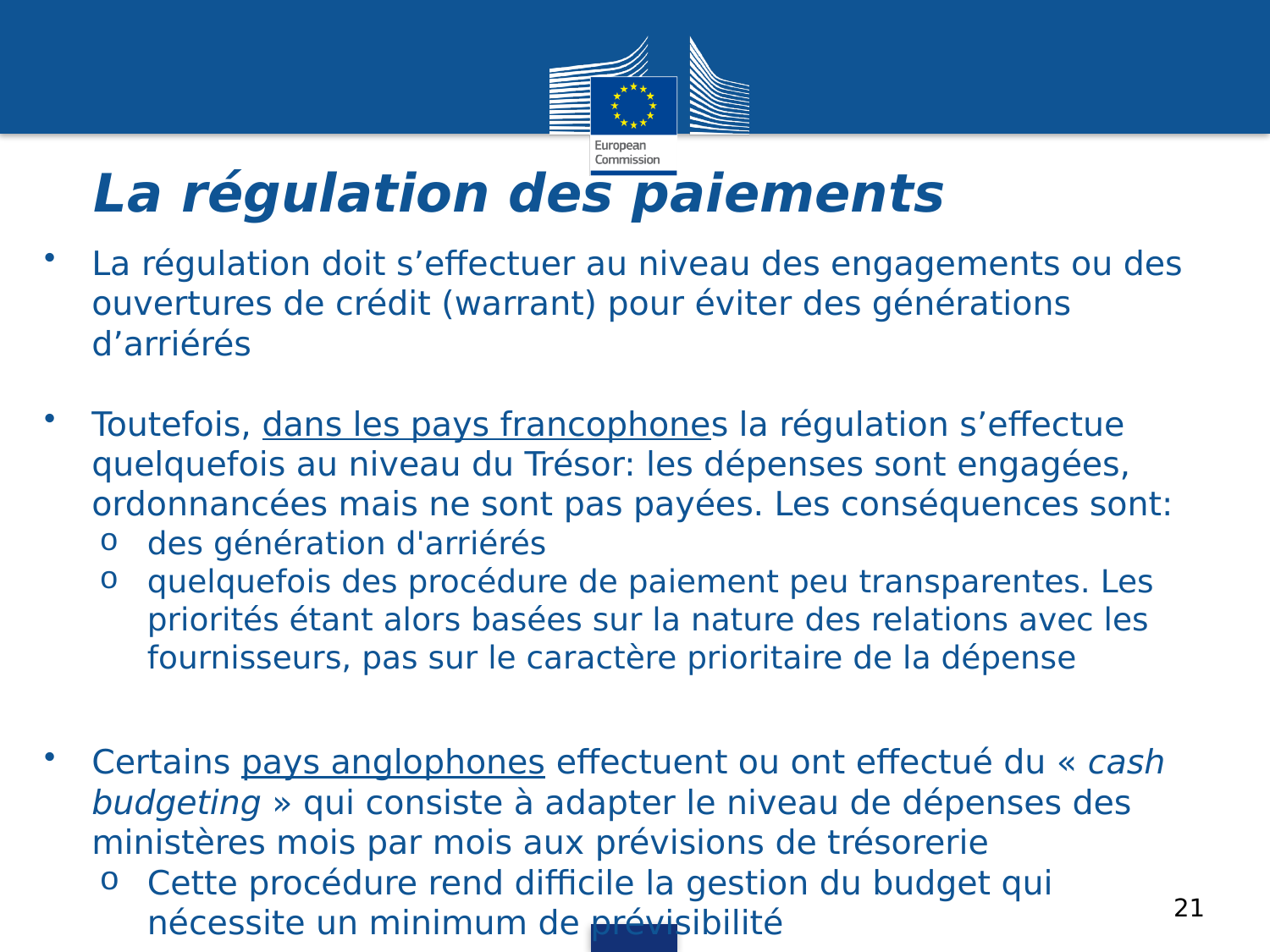

# La régulation des paiements
La régulation doit s’effectuer au niveau des engagements ou des ouvertures de crédit (warrant) pour éviter des générations d’arriérés

Toutefois, dans les pays francophones la régulation s’effectue quelquefois au niveau du Trésor: les dépenses sont engagées, ordonnancées mais ne sont pas payées. Les conséquences sont:
des génération d'arriérés
quelquefois des procédure de paiement peu transparentes. Les priorités étant alors basées sur la nature des relations avec les fournisseurs, pas sur le caractère prioritaire de la dépense

Certains pays anglophones effectuent ou ont effectué du « cash budgeting » qui consiste à adapter le niveau de dépenses des ministères mois par mois aux prévisions de trésorerie
Cette procédure rend difficile la gestion du budget qui nécessite un minimum de prévisibilité

21